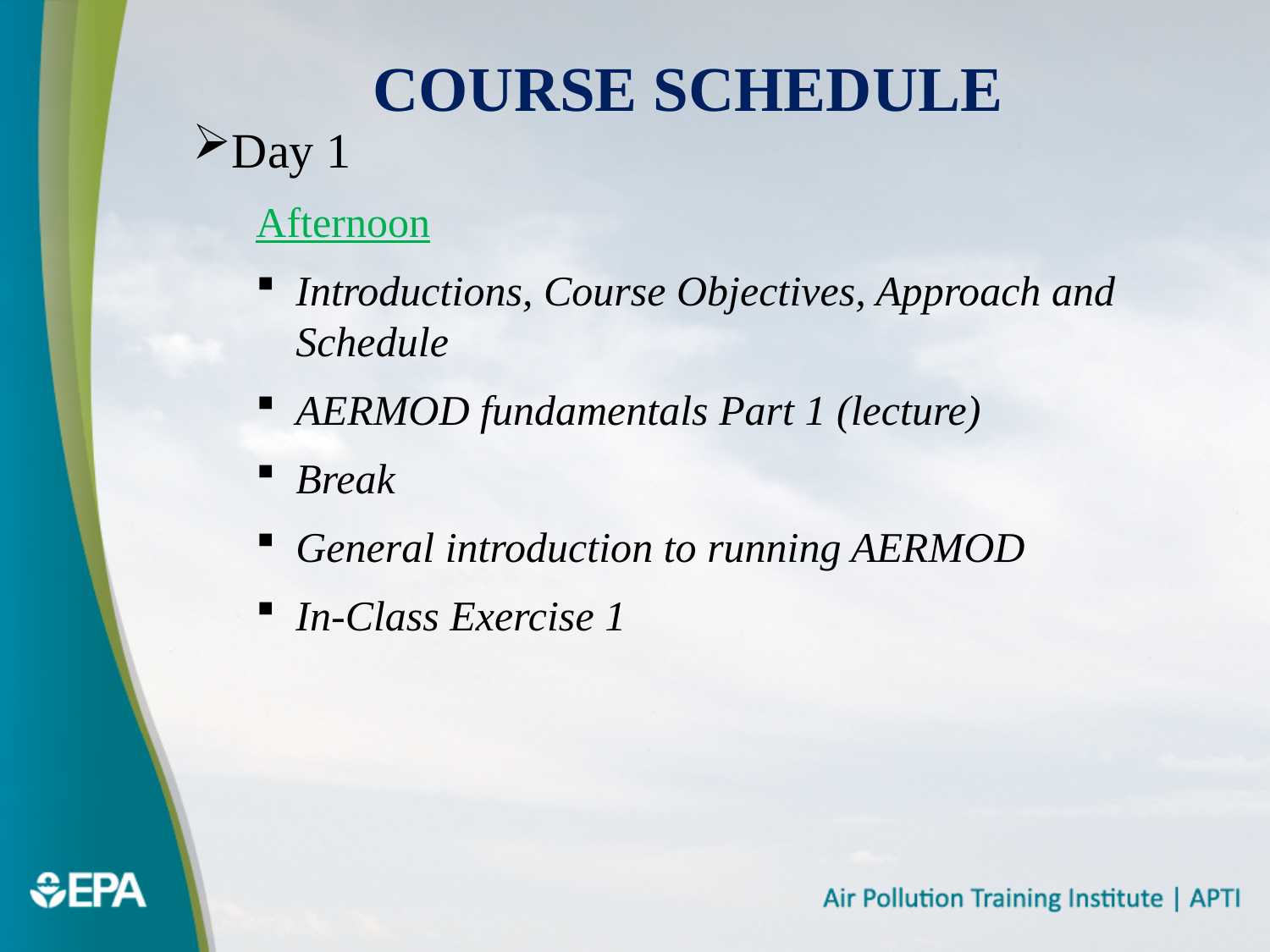

# Course Schedule
Day 1
Afternoon
Introductions, Course Objectives, Approach and Schedule
AERMOD fundamentals Part 1 (lecture)
Break
General introduction to running AERMOD
In-Class Exercise 1